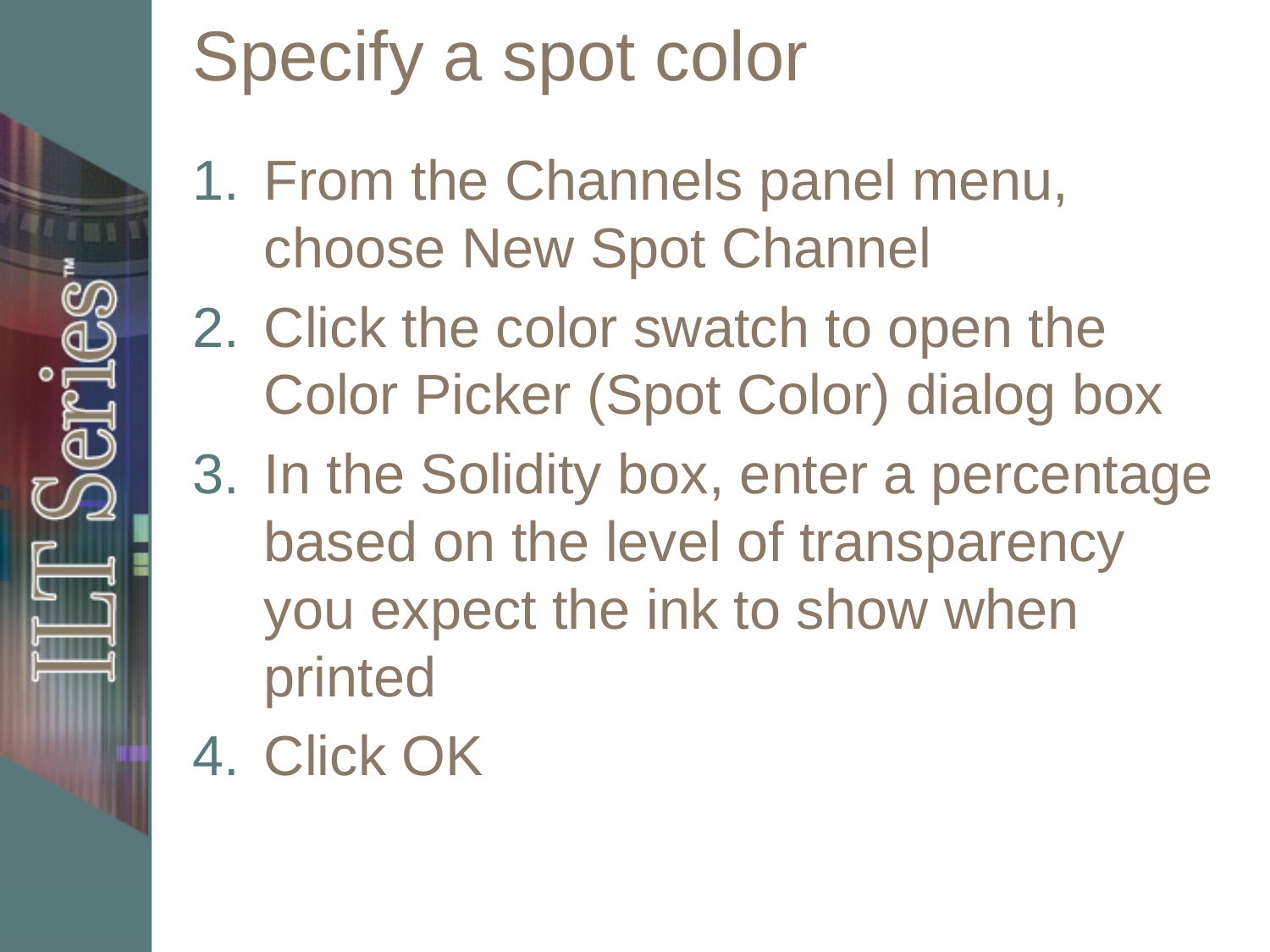

# Specify a spot color
From the Channels panel menu, choose New Spot Channel
Click the color swatch to open the Color Picker (Spot Color) dialog box
In the Solidity box, enter a percentage based on the level of transparency you expect the ink to show when printed
Click OK